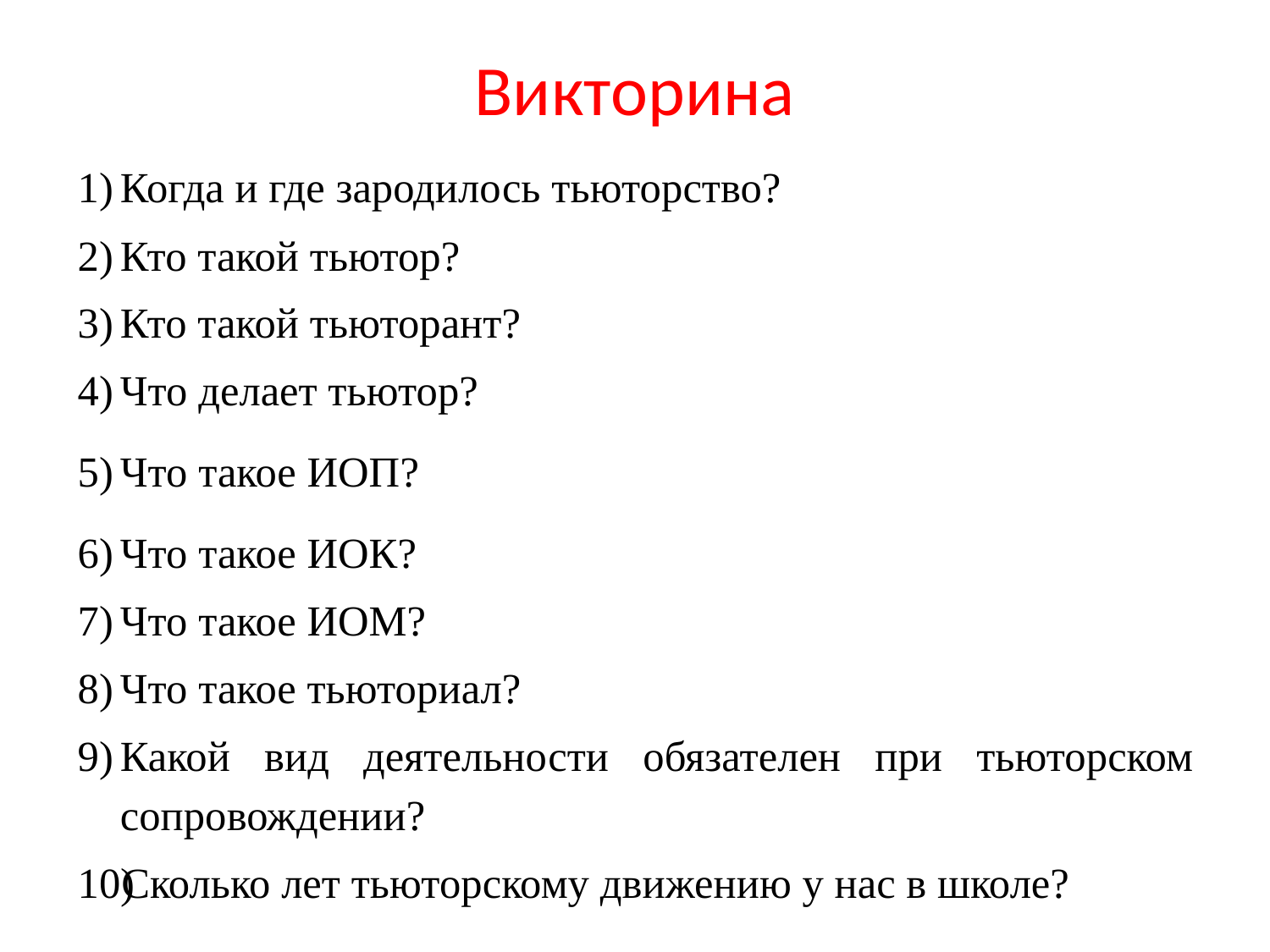

# Викторина
Когда и где зародилось тьюторство?
Кто такой тьютор?
Кто такой тьюторант?
Что делает тьютор?
Что такое ИОП?
Что такое ИОК?
Что такое ИОМ?
Что такое тьюториал?
Какой вид деятельности обязателен при тьюторском сопровождении?
Сколько лет тьюторскому движению у нас в школе?